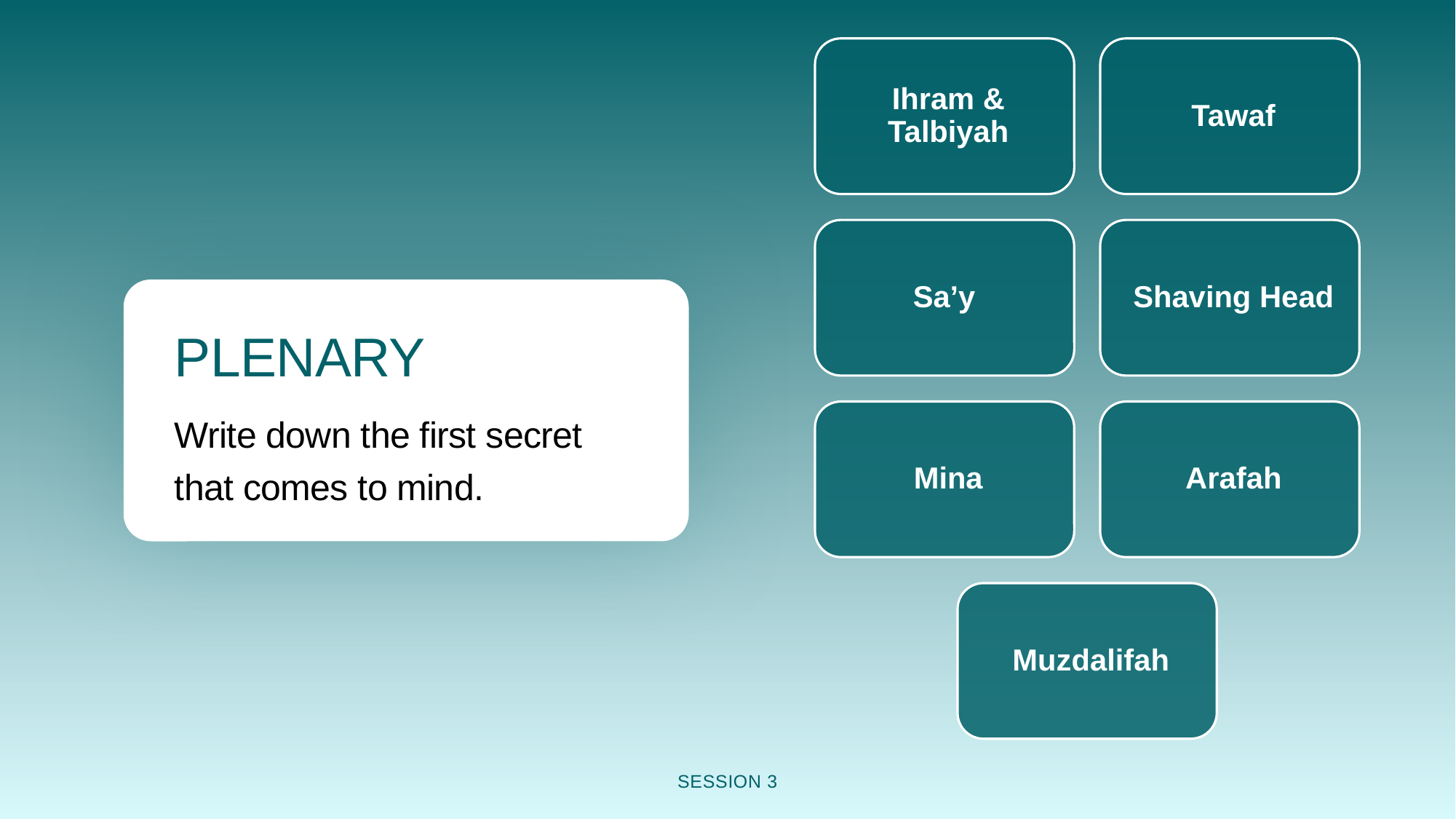

/
Ihram & Talbiyah
Tawaf
Sa’y
Shaving Head
Mina
Arafah
Muzdalifah
PLENARY
Write down the first secret that comes to mind.
SESSION 3